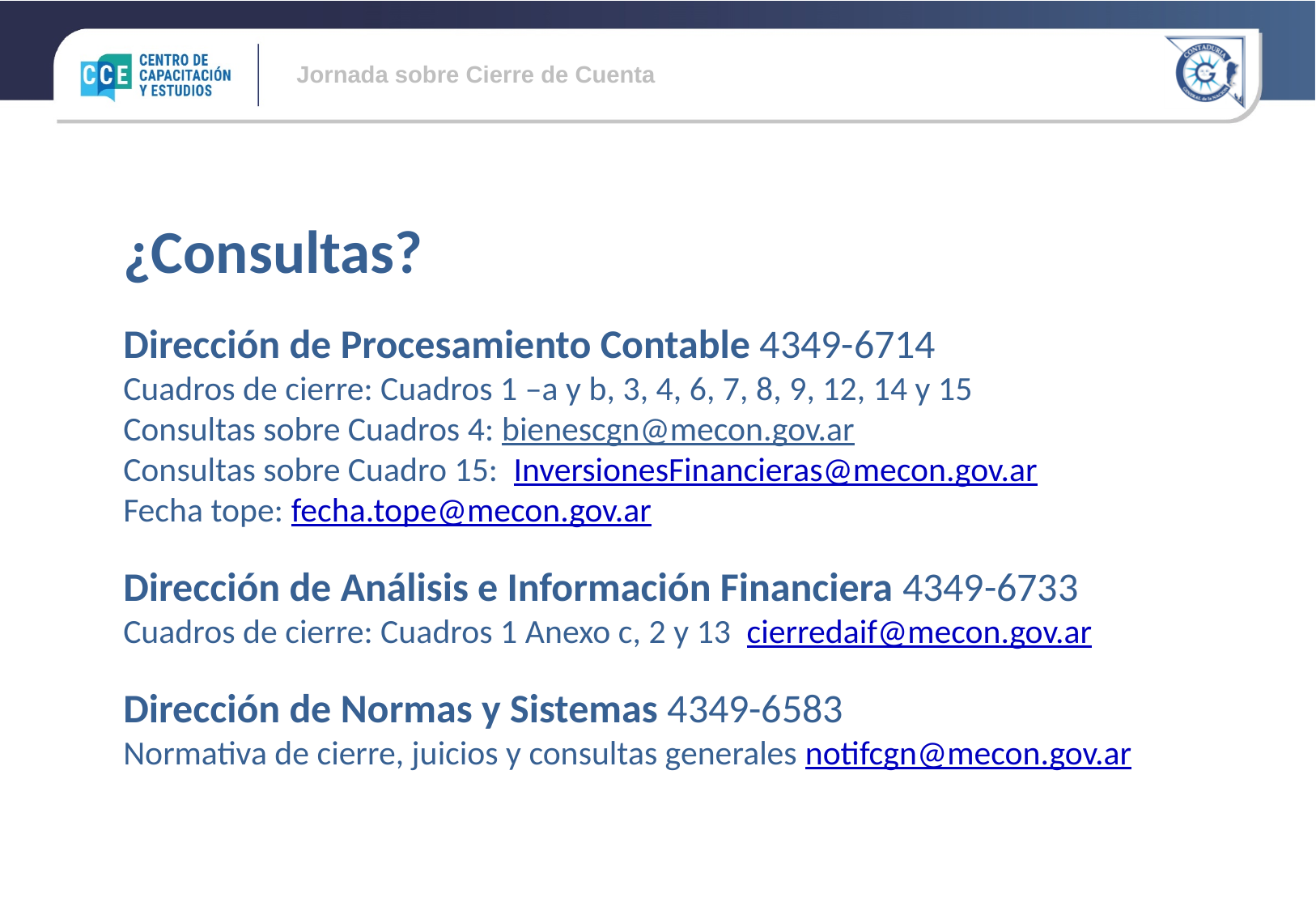

¿Consultas?
Dirección de Procesamiento Contable 4349-6714
Cuadros de cierre: Cuadros 1 –a y b, 3, 4, 6, 7, 8, 9, 12, 14 y 15
Consultas sobre Cuadros 4: bienescgn@mecon.gov.ar
Consultas sobre Cuadro 15:  InversionesFinancieras@mecon.gov.ar
Fecha tope: fecha.tope@mecon.gov.ar
Dirección de Análisis e Información Financiera 4349-6733
Cuadros de cierre: Cuadros 1 Anexo c, 2 y 13  cierredaif@mecon.gov.ar
Dirección de Normas y Sistemas 4349-6583
Normativa de cierre, juicios y consultas generales notifcgn@mecon.gov.ar